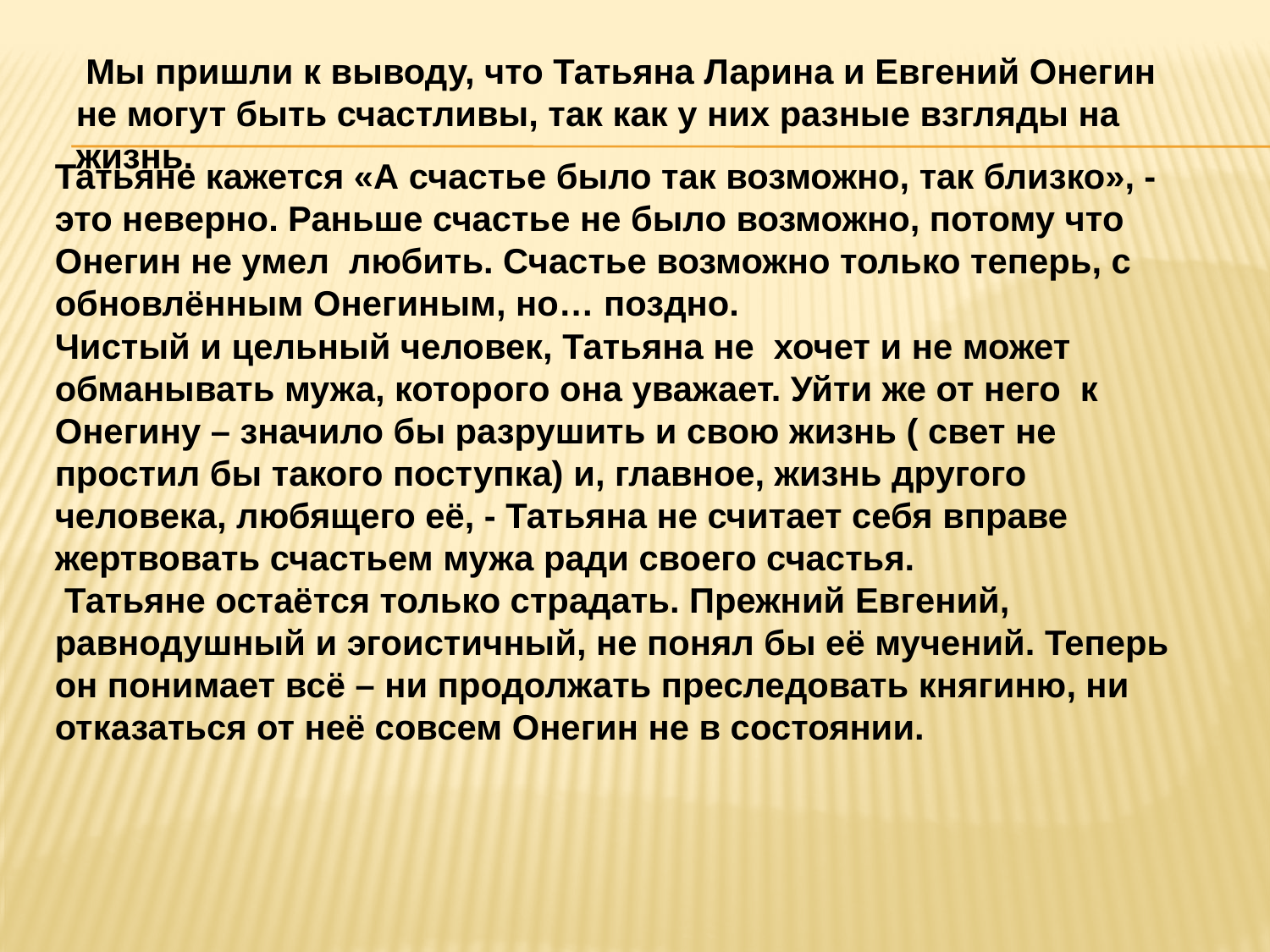

Мы пришли к выводу, что Татьяна Ларина и Евгений Онегин  не могут быть счастливы, так как у них разные взгляды на жизнь.
Татьяне кажется «А счастье было так возможно, так близко», - это неверно. Раньше счастье не было возможно, потому что Онегин не умел  любить. Счастье возможно только теперь, с обновлённым Онегиным, но… поздно.
Чистый и цельный человек, Татьяна не  хочет и не может обманывать мужа, которого она уважает. Уйти же от него  к Онегину – значило бы разрушить и свою жизнь ( свет не простил бы такого поступка) и, главное, жизнь другого человека, любящего её, - Татьяна не считает себя вправе жертвовать счастьем мужа ради своего счастья.
 Татьяне остаётся только страдать. Прежний Евгений, равнодушный и эгоистичный, не понял бы её мучений. Теперь он понимает всё – ни продолжать преследовать княгиню, ни отказаться от неё совсем Онегин не в состоянии.